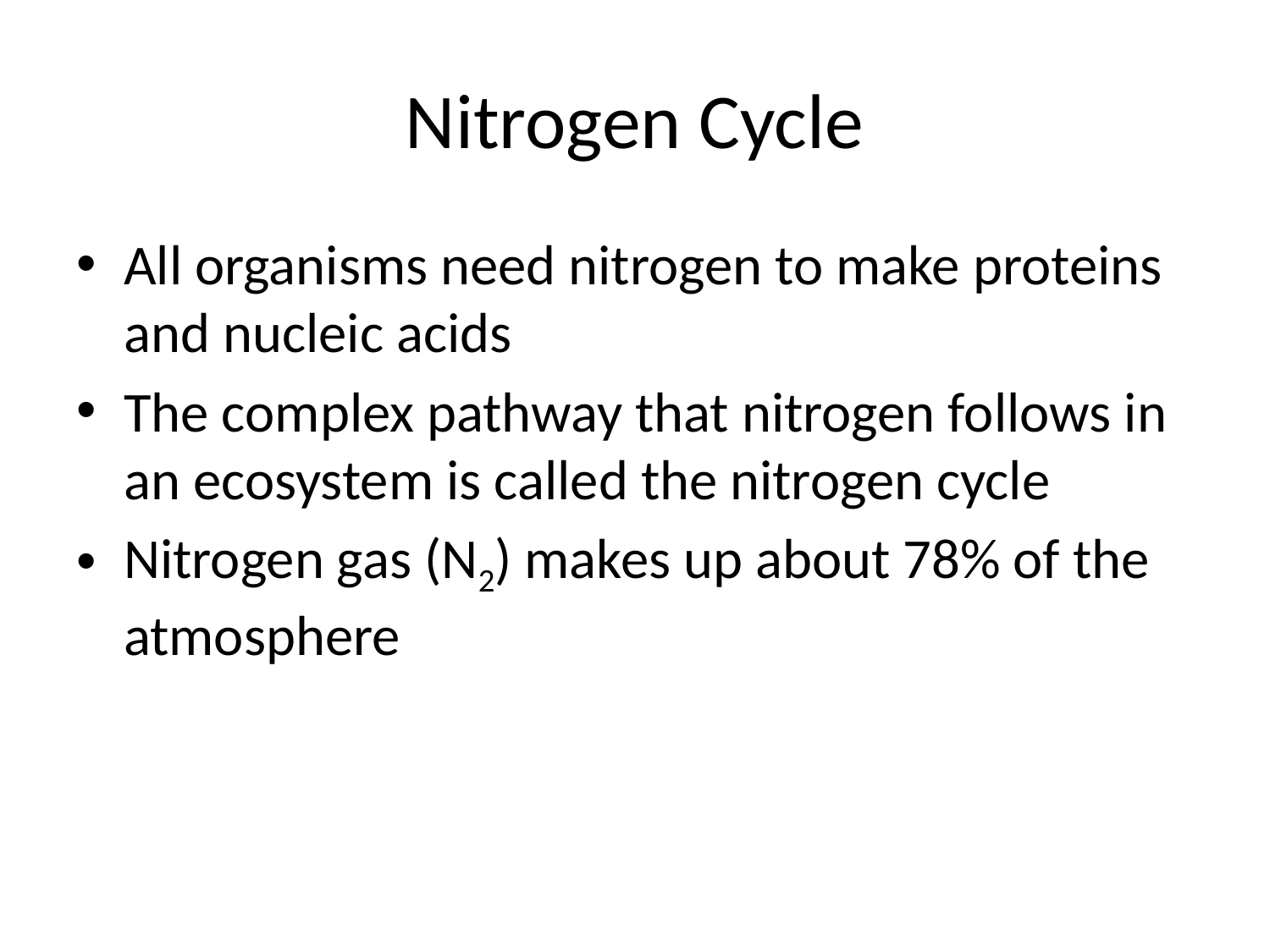

# Nitrogen Cycle
All organisms need nitrogen to make proteins and nucleic acids
The complex pathway that nitrogen follows in an ecosystem is called the nitrogen cycle
Nitrogen gas (N2) makes up about 78% of the atmosphere